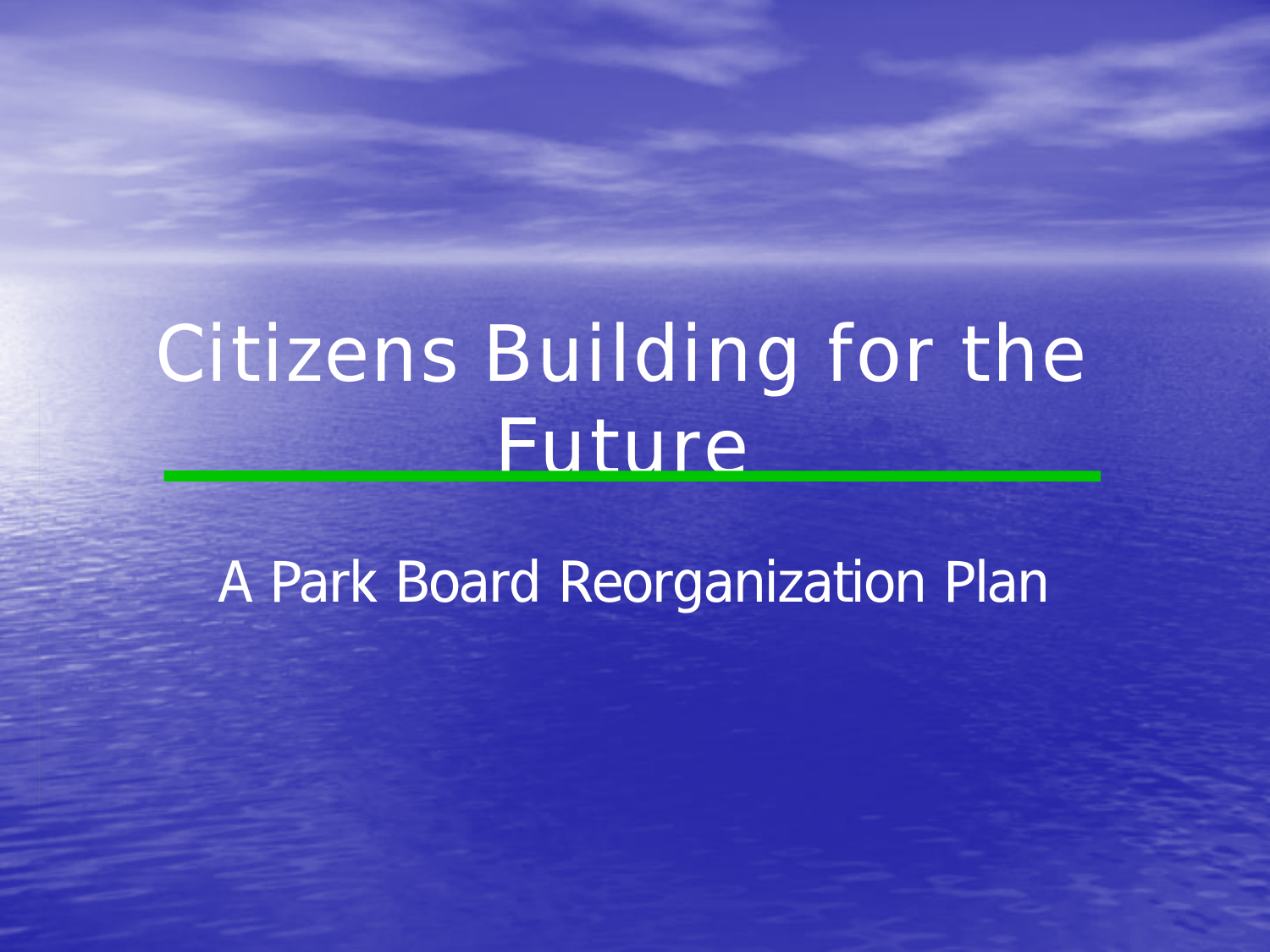

# Citizens Building for the Future

A Park Board Reorganization Plan